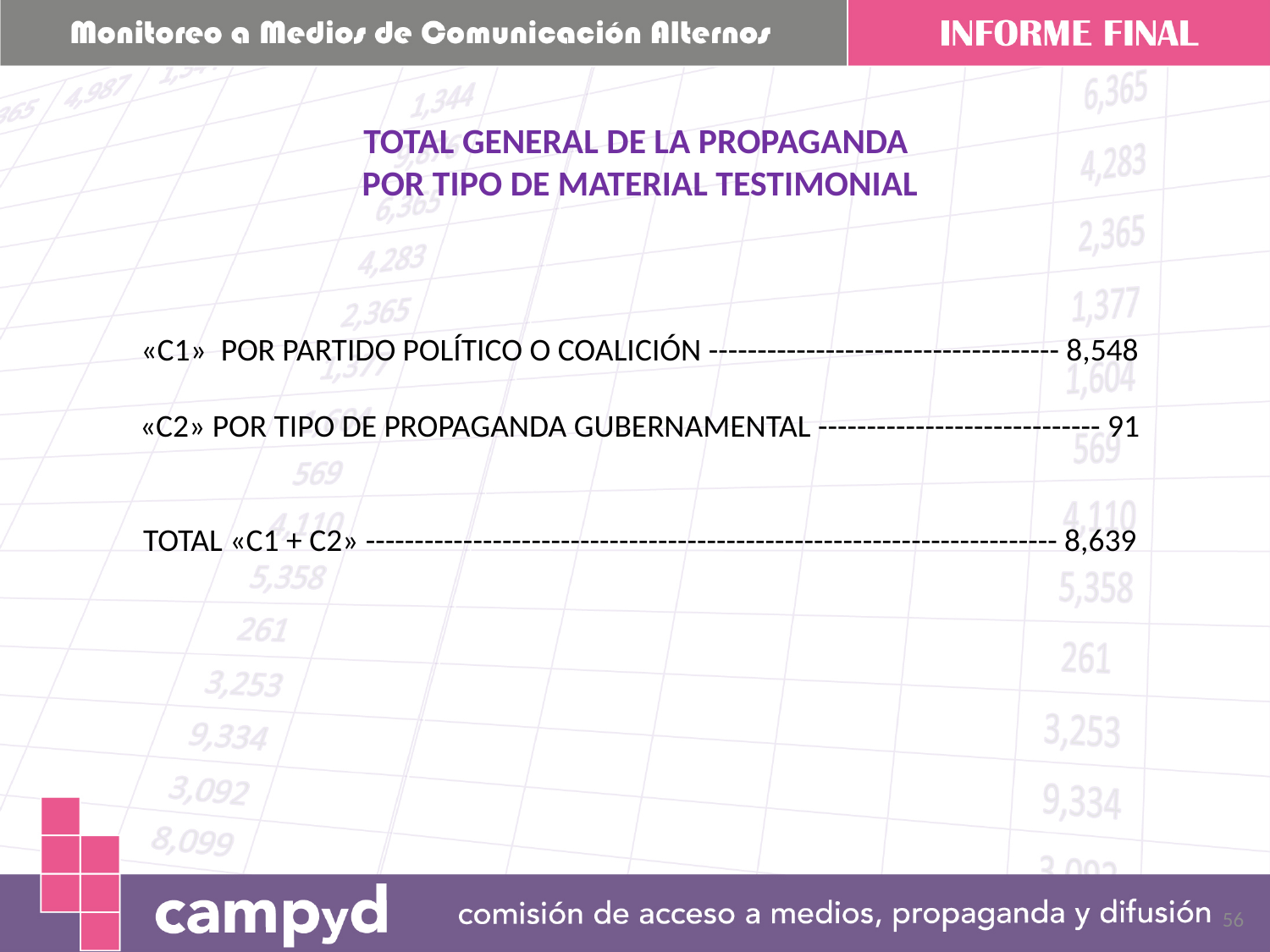

TOTAL GENERAL DE LA PROPAGANDA
POR TIPO DE MATERIAL TESTIMONIAL

«C1»  POR PARTIDO POLÍTICO O COALICIÓN ------------------------------------ 8,548

«C2» POR TIPO DE PROPAGANDA GUBERNAMENTAL ----------------------------- 91

TOTAL «C1 + C2» ----------------------------------------------------------------------- 8,639
56